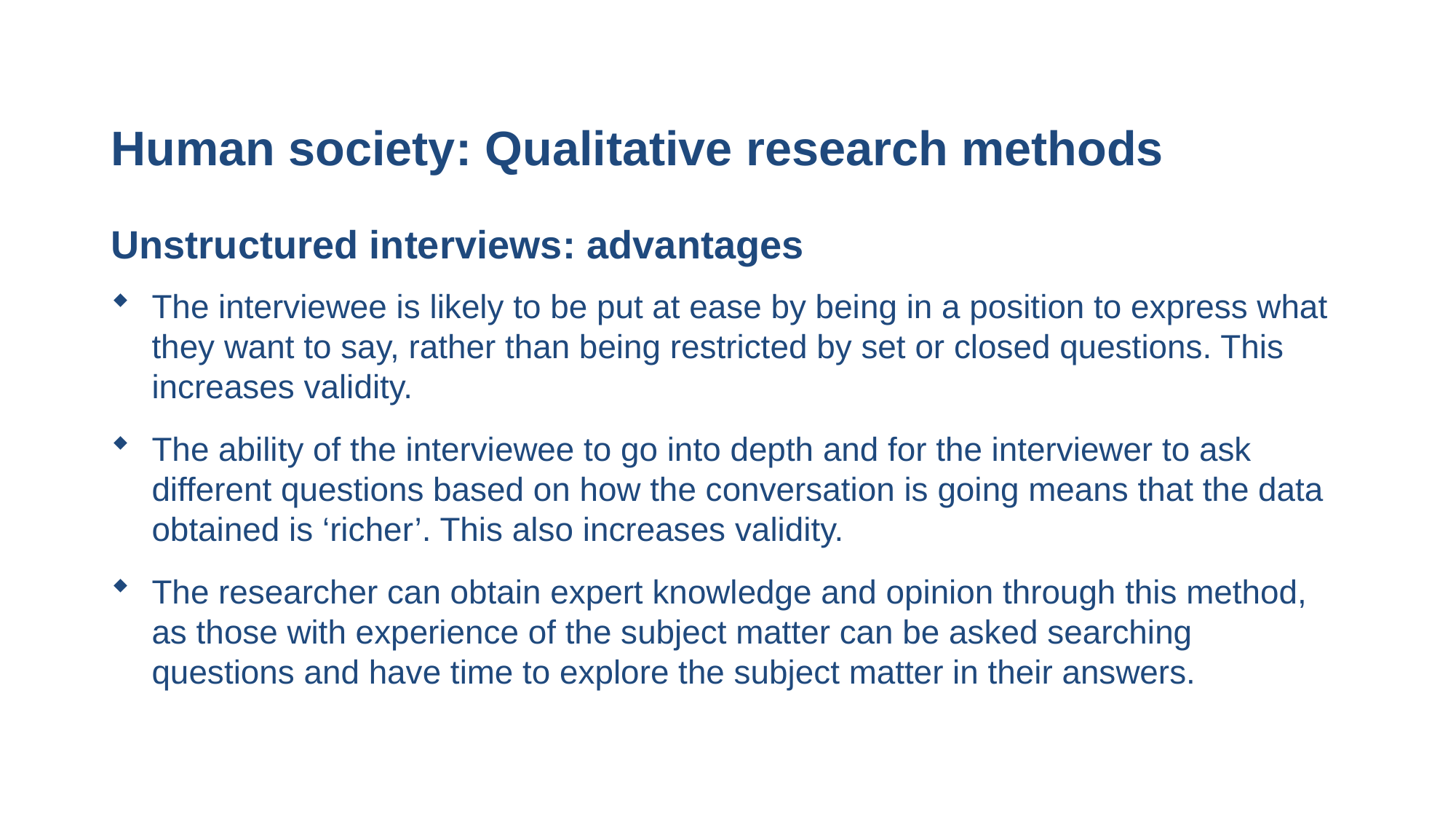

# Human society: Qualitative research methods
Unstructured interviews: advantages
The interviewee is likely to be put at ease by being in a position to express what they want to say, rather than being restricted by set or closed questions. This increases validity.
The ability of the interviewee to go into depth and for the interviewer to ask different questions based on how the conversation is going means that the data obtained is ‘richer’. This also increases validity.
The researcher can obtain expert knowledge and opinion through this method, as those with experience of the subject matter can be asked searching questions and have time to explore the subject matter in their answers.